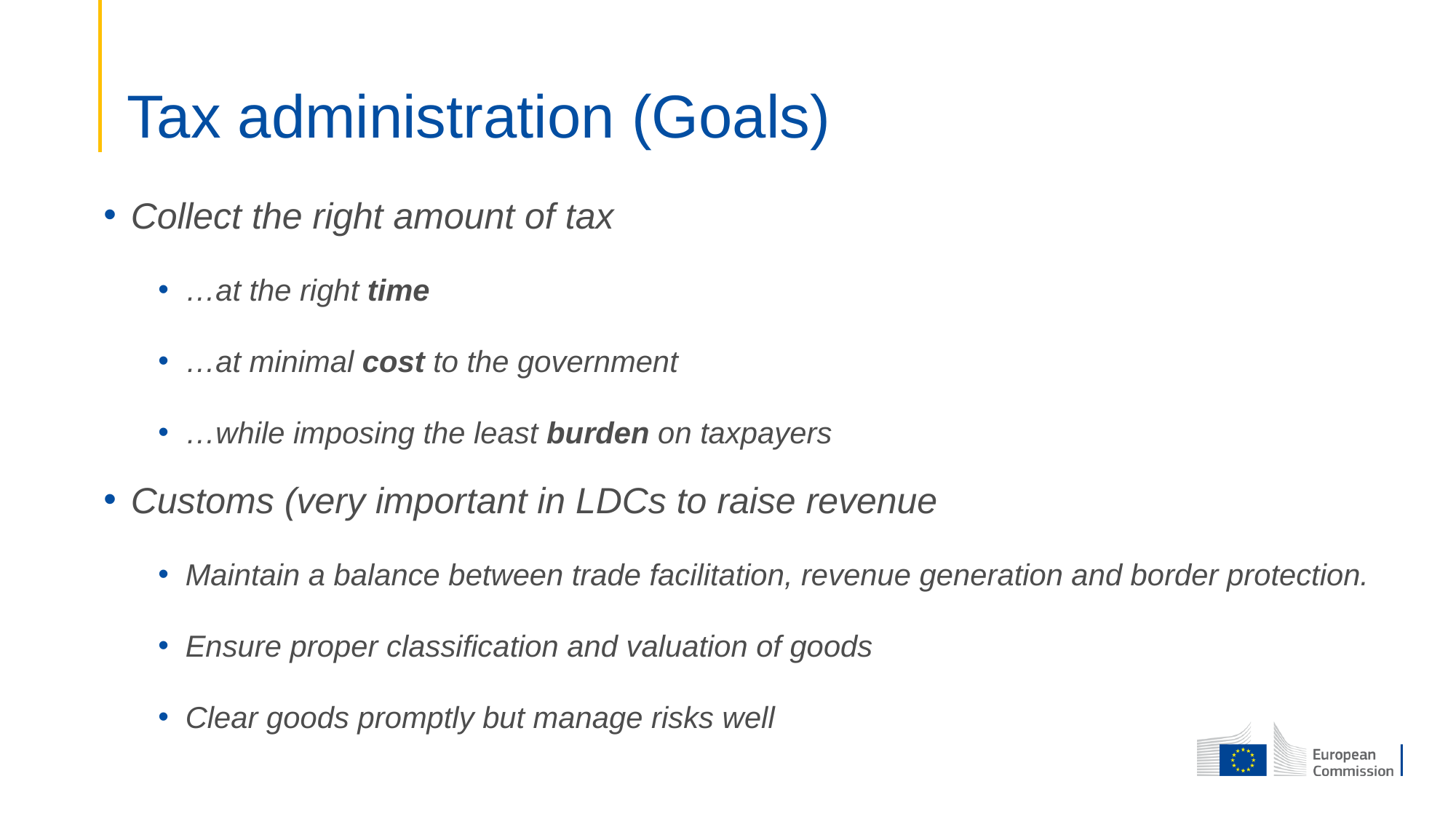

# Tax administration (Goals)
Collect the right amount of tax
…at the right time
…at minimal cost to the government
…while imposing the least burden on taxpayers
Customs (very important in LDCs to raise revenue
Maintain a balance between trade facilitation, revenue generation and border protection.
Ensure proper classification and valuation of goods
Clear goods promptly but manage risks well